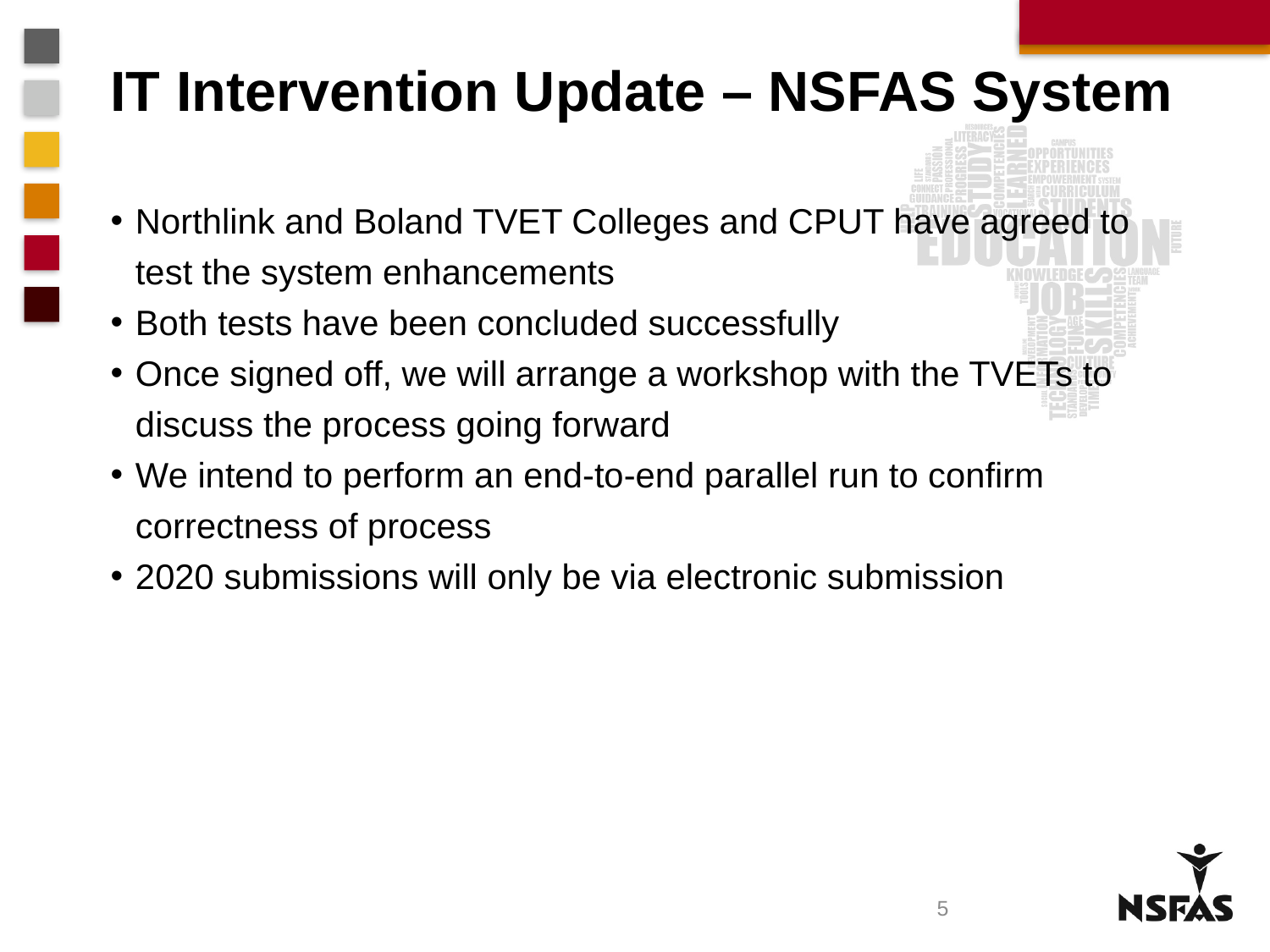

# IT Intervention Update – NSFAS System
Northlink and Boland TVET Colleges and CPUT have agreed to test the system enhancements
Both tests have been concluded successfully
Once signed off, we will arrange a workshop with the TVETs to discuss the process going forward
We intend to perform an end-to-end parallel run to confirm correctness of process
2020 submissions will only be via electronic submission

5